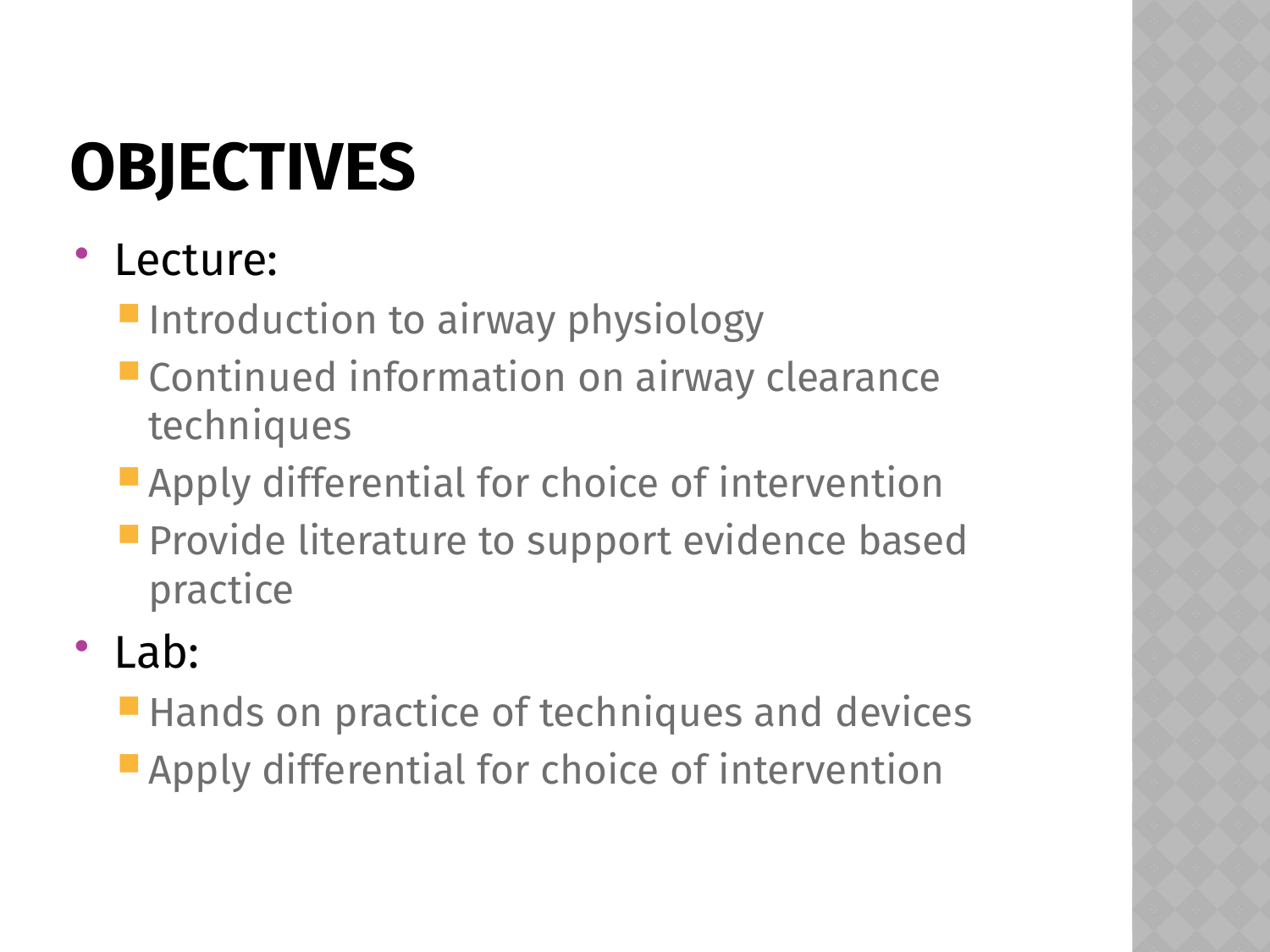

# Objectives
Lecture:
Introduction to airway physiology
Continued information on airway clearance techniques
Apply differential for choice of intervention
Provide literature to support evidence based practice
Lab:
Hands on practice of techniques and devices
Apply differential for choice of intervention